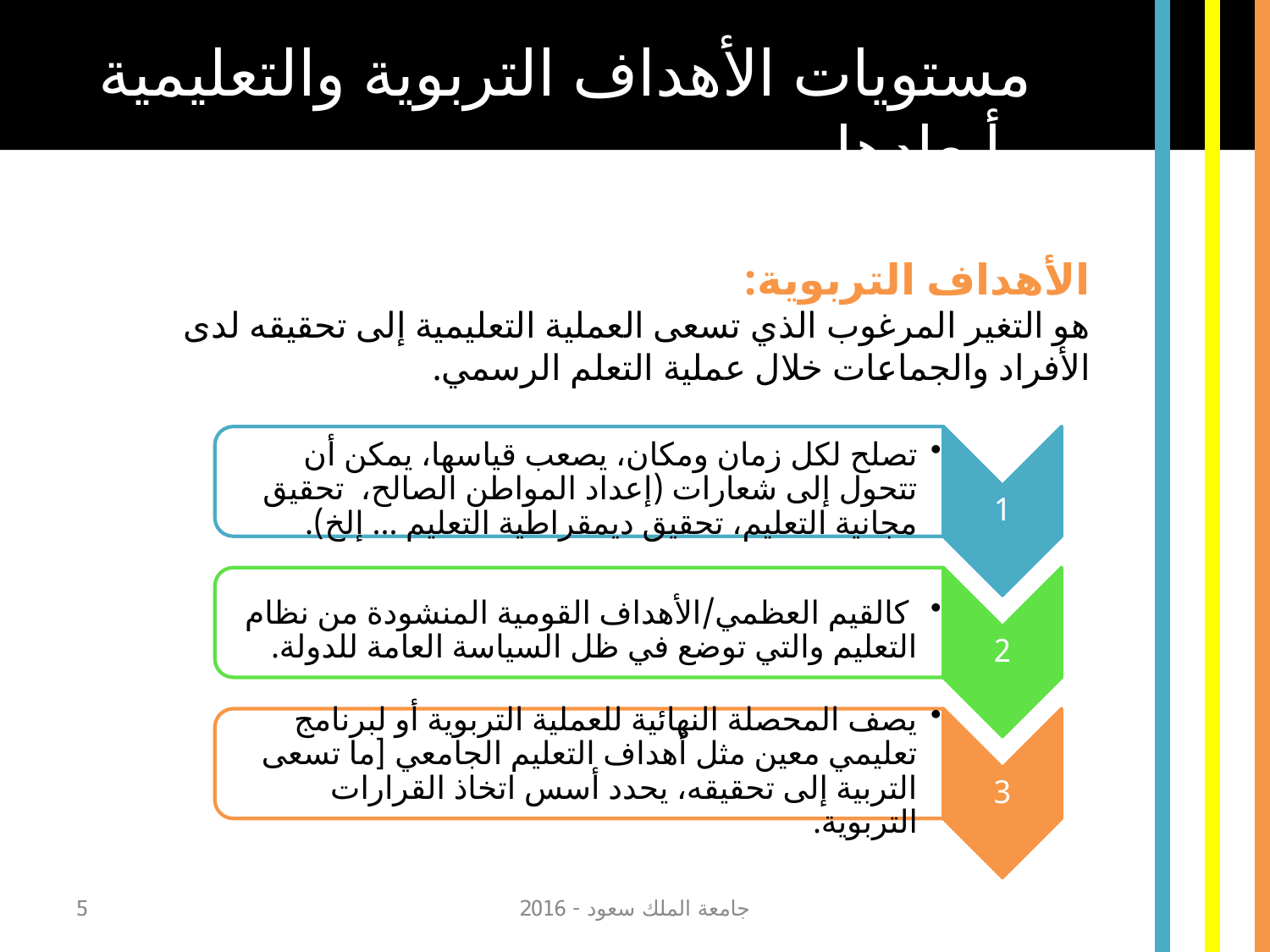

مستويات الأهداف التربوية والتعليمية وأبعادها
الأهداف التربوية:
هو التغير المرغوب الذي تسعى العملية التعليمية إلى تحقيقه لدى الأفراد والجماعات خلال عملية التعلم الرسمي.
1
تصلح لكل زمان ومكان، يصعب قياسها، يمكن أن تتحول إلى شعارات (إعداد المواطن الصالح،  تحقيق مجانية التعليم، تحقيق ديمقراطية التعليم ... إلخ).
2
 كالقيم العظمي/الأهداف القومية المنشودة من نظام التعليم والتي توضع في ظل السياسة العامة للدولة.
3
يصف المحصلة النهائية للعملية التربوية أو لبرنامج تعليمي معين مثل أهداف التعليم الجامعي [ما تسعى التربية إلى تحقيقه، يحدد أسس اتخاذ القرارات التربوية.
5
جامعة الملك سعود - 2016